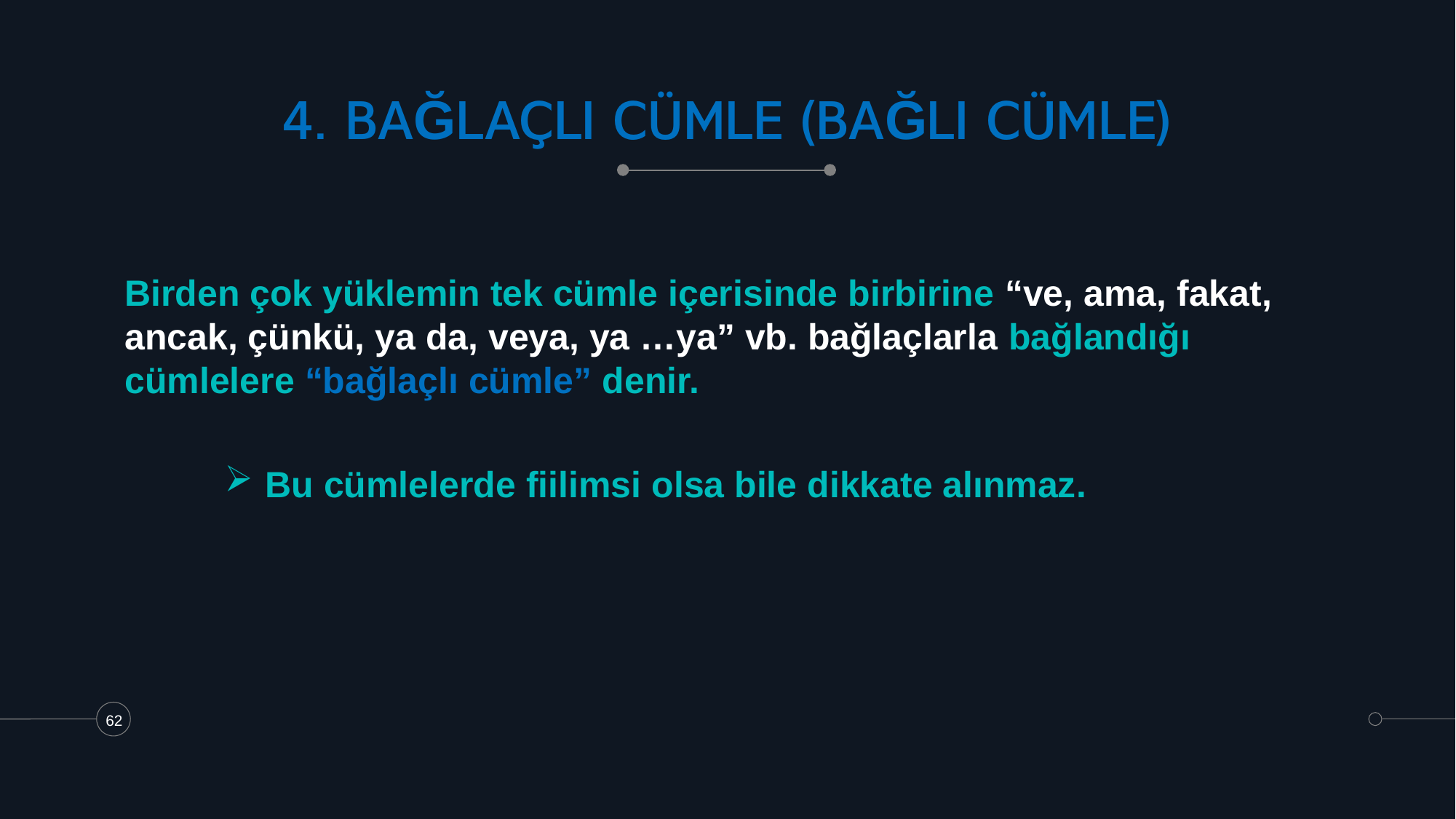

# 4. BAĞLAÇLI CÜMLE (BAĞLI CÜMLE)
Birden çok yüklemin tek cümle içerisinde birbirine “ve, ama, fakat, ancak, çünkü, ya da, veya, ya …ya” vb. bağlaçlarla bağlandığı cümlelere “bağlaçlı cümle” denir.
Bu cümlelerde fiilimsi olsa bile dikkate alınmaz.
62